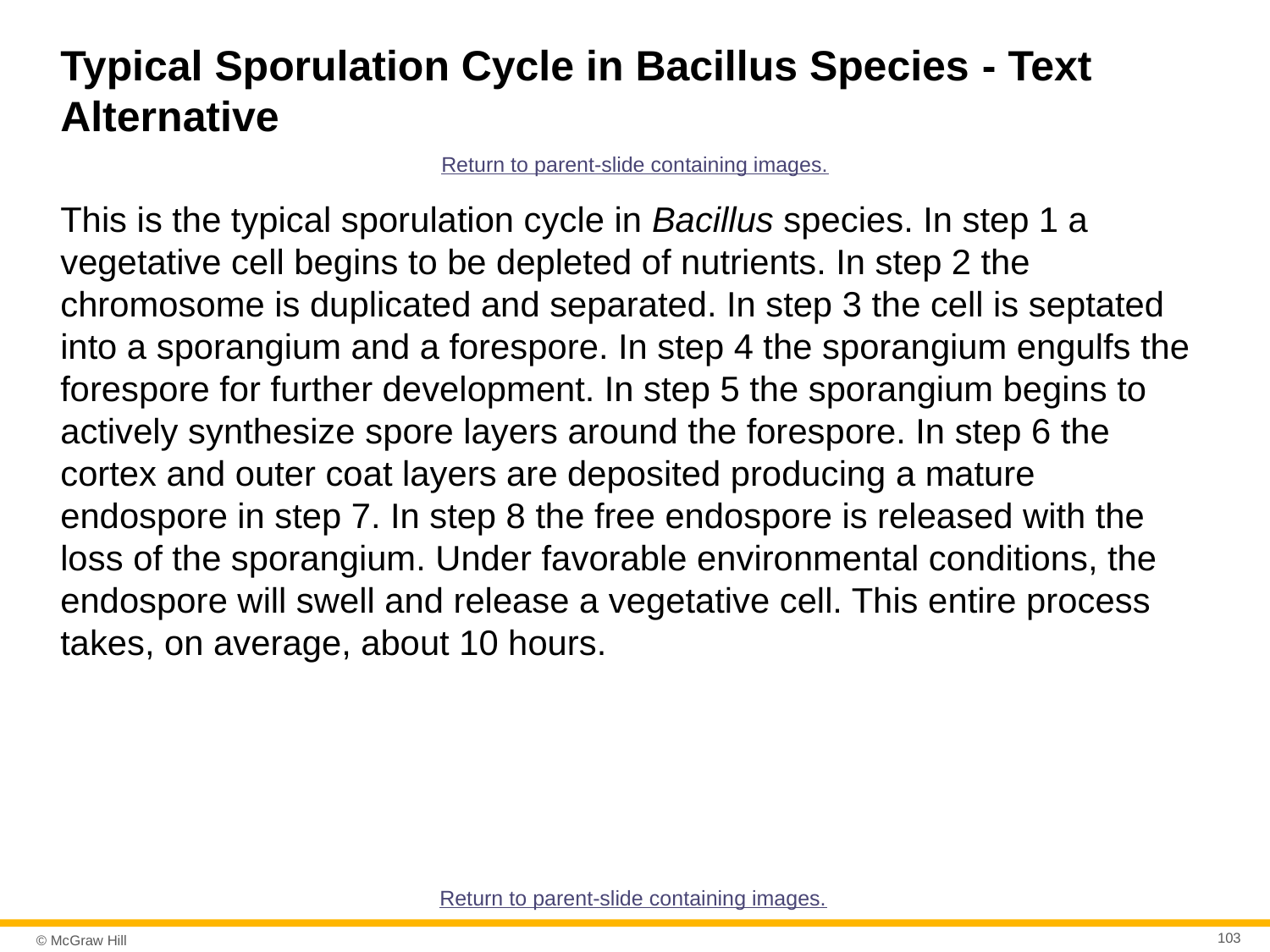

# Typical Sporulation Cycle in Bacillus Species - Text Alternative
Return to parent-slide containing images.
This is the typical sporulation cycle in Bacillus species. In step 1 a vegetative cell begins to be depleted of nutrients. In step 2 the chromosome is duplicated and separated. In step 3 the cell is septated into a sporangium and a forespore. In step 4 the sporangium engulfs the forespore for further development. In step 5 the sporangium begins to actively synthesize spore layers around the forespore. In step 6 the cortex and outer coat layers are deposited producing a mature endospore in step 7. In step 8 the free endospore is released with the loss of the sporangium. Under favorable environmental conditions, the endospore will swell and release a vegetative cell. This entire process takes, on average, about 10 hours.
Return to parent-slide containing images.